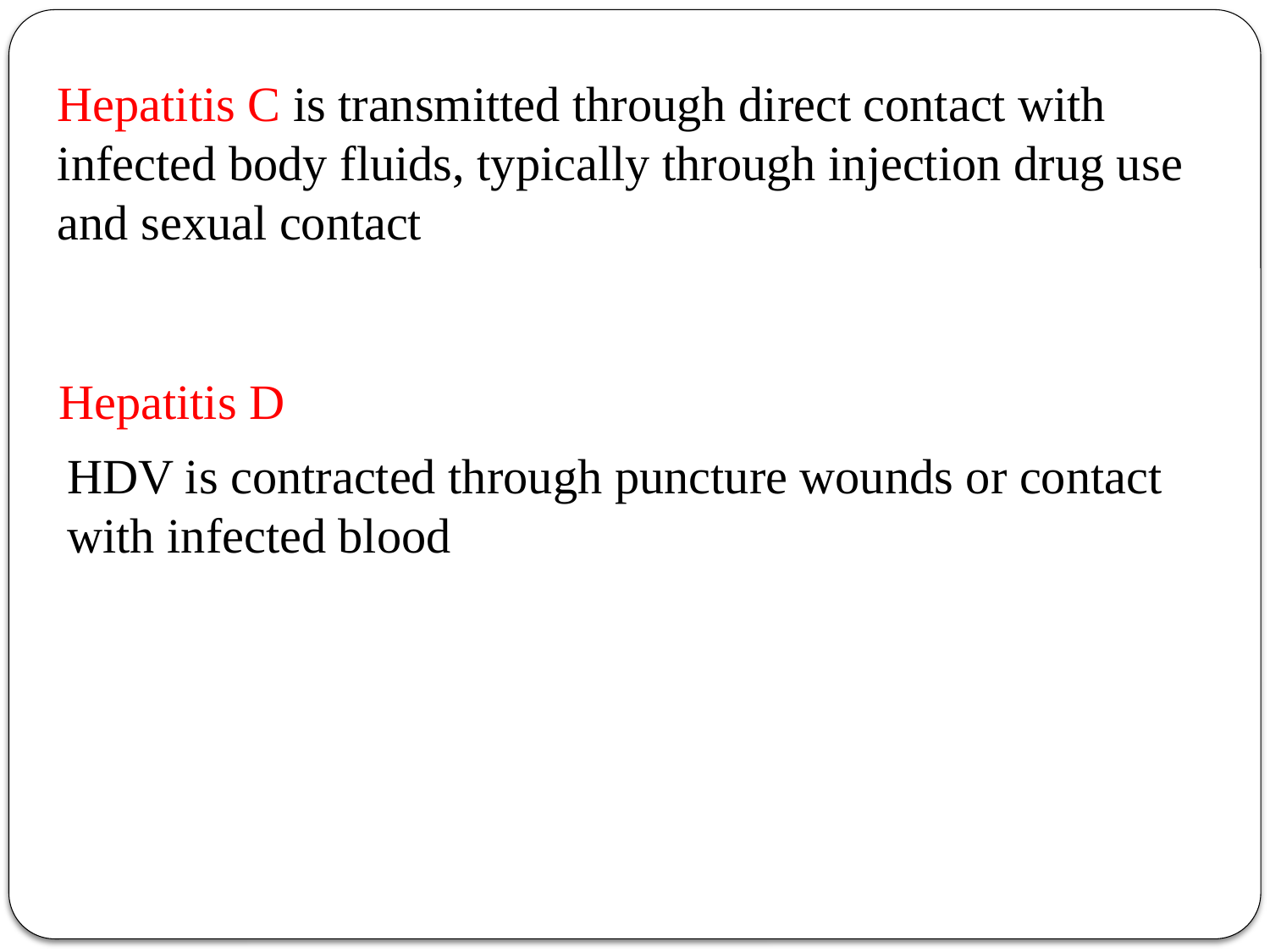

Hepatitis C is transmitted through direct contact with infected body fluids, typically through injection drug use and sexual contact
Hepatitis D
HDV is contracted through puncture wounds or contact with infected blood